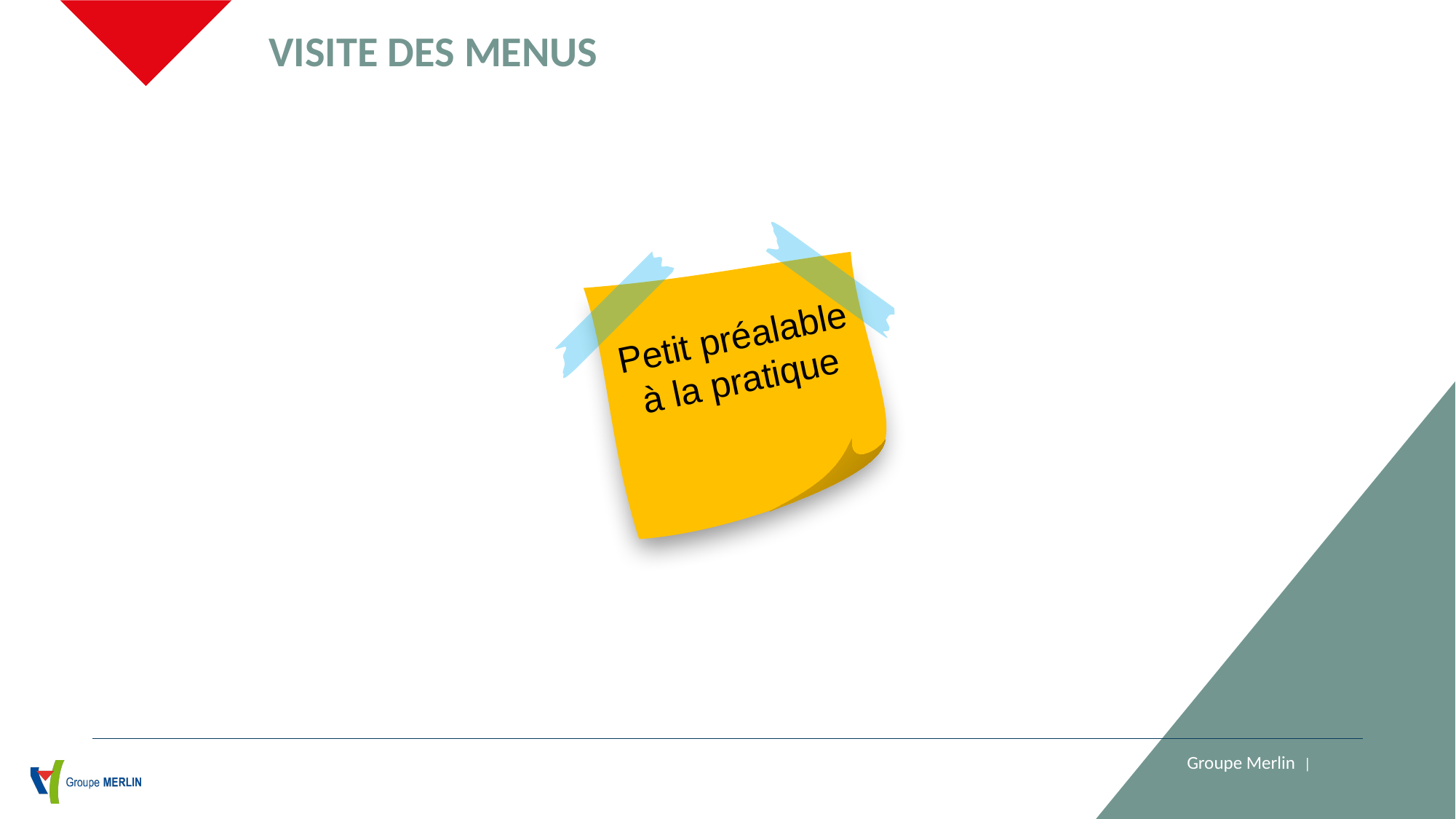

Visite des menus

Petit préalable à la pratique